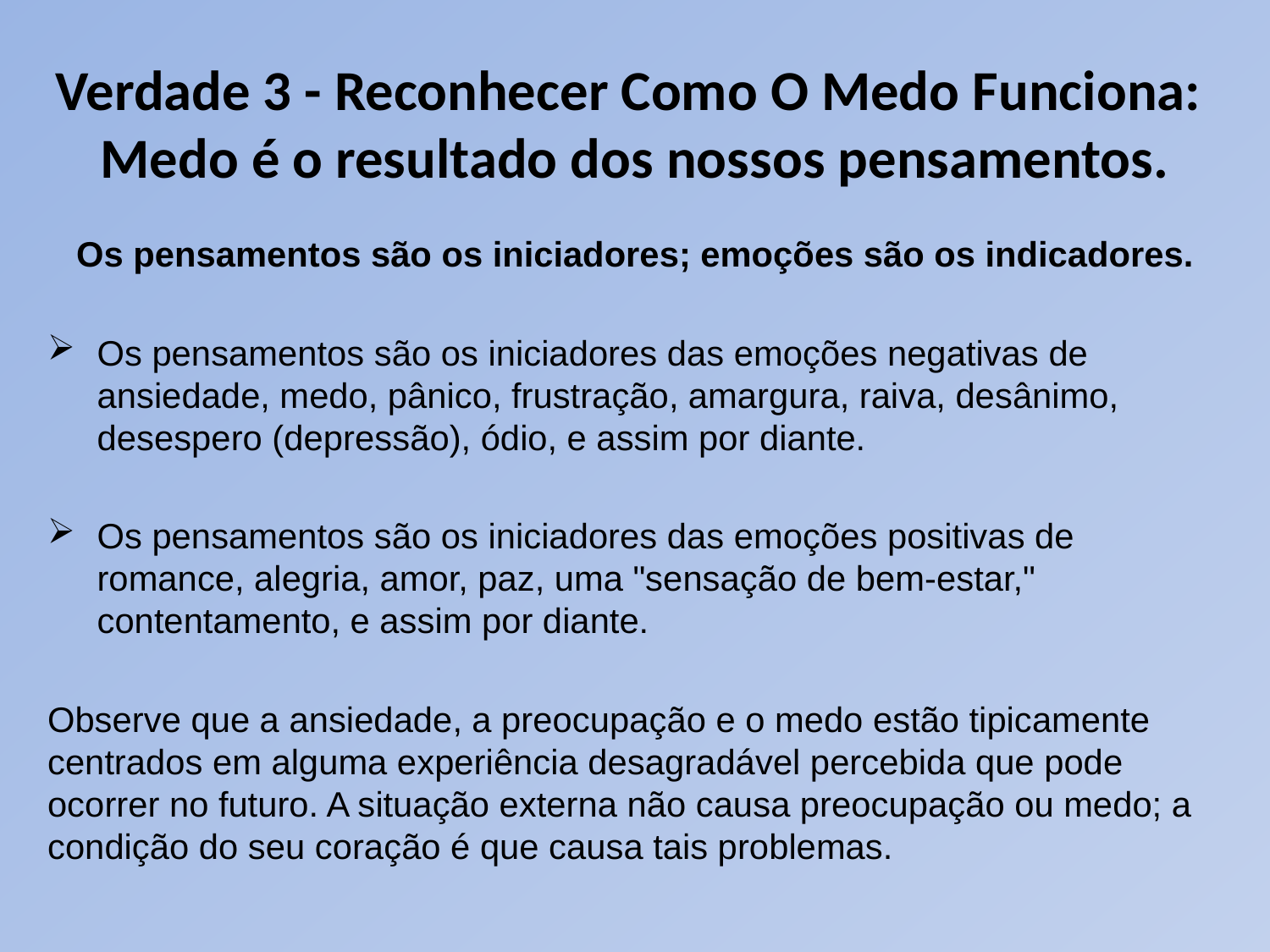

# Verdade 3 - Reconhecer Como O Medo Funciona:  Medo é o resultado dos nossos pensamentos.

Os pensamentos são os iniciadores; emoções são os indicadores.

Os pensamentos são os iniciadores das emoções negativas de ansiedade, medo, pânico, frustração, amargura, raiva, desânimo, desespero (depressão), ódio, e assim por diante.

Os pensamentos são os iniciadores das emoções positivas de romance, alegria, amor, paz, uma "sensação de bem-estar," contentamento, e assim por diante.

Observe que a ansiedade, a preocupação e o medo estão tipicamente centrados em alguma experiência desagradável percebida que pode ocorrer no futuro. A situação externa não causa preocupação ou medo; a condição do seu coração é que causa tais problemas.